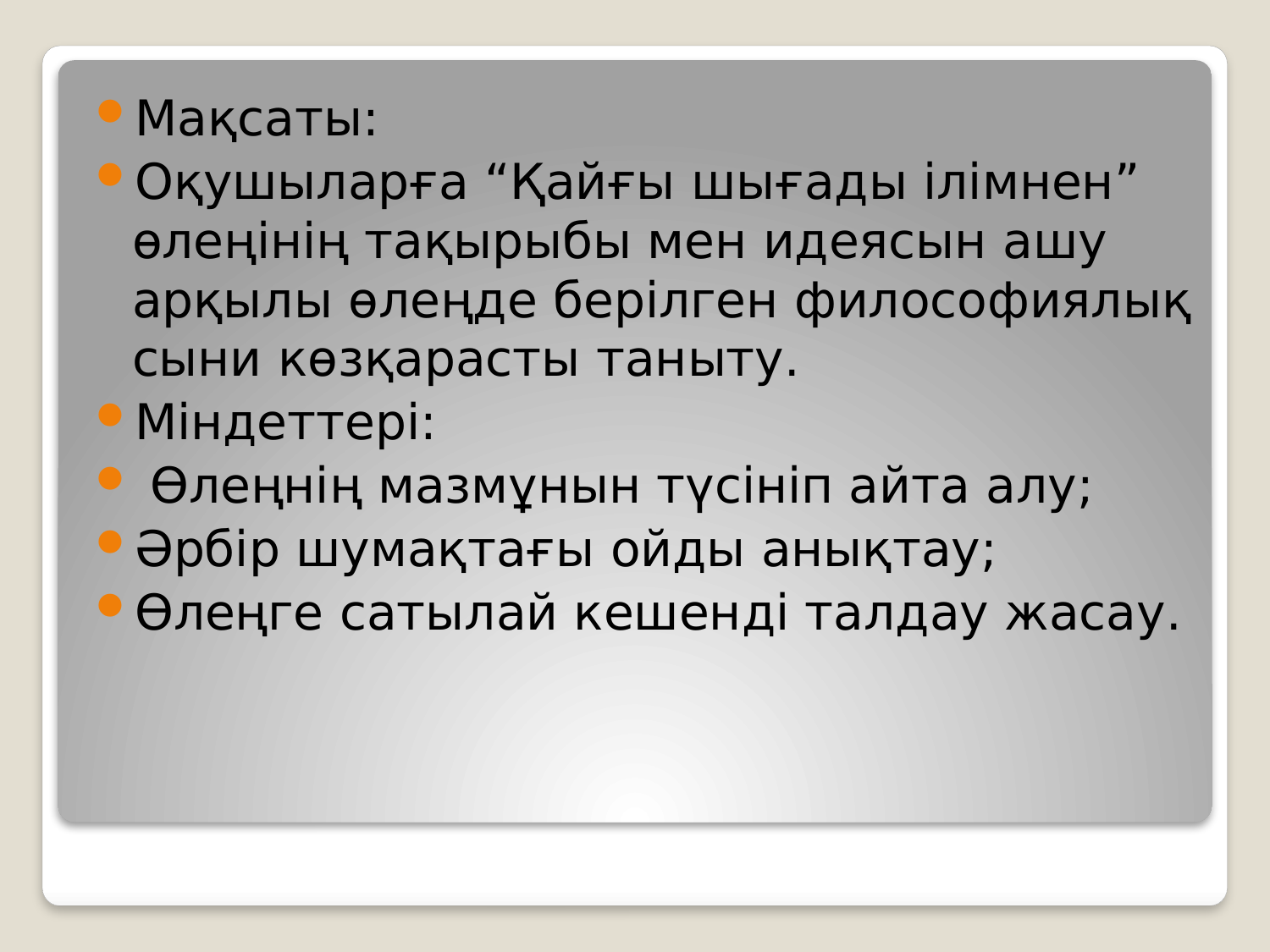

Мақсаты:
Оқушыларға “Қайғы шығады ілімнен” өлеңінің тақырыбы мен идеясын ашу арқылы өлеңде берілген философиялық сыни көзқарасты таныту.
Міндеттері:
 Өлеңнің мазмұнын түсініп айта алу;
Әрбір шумақтағы ойды анықтау;
Өлеңге сатылай кешенді талдау жасау.

#